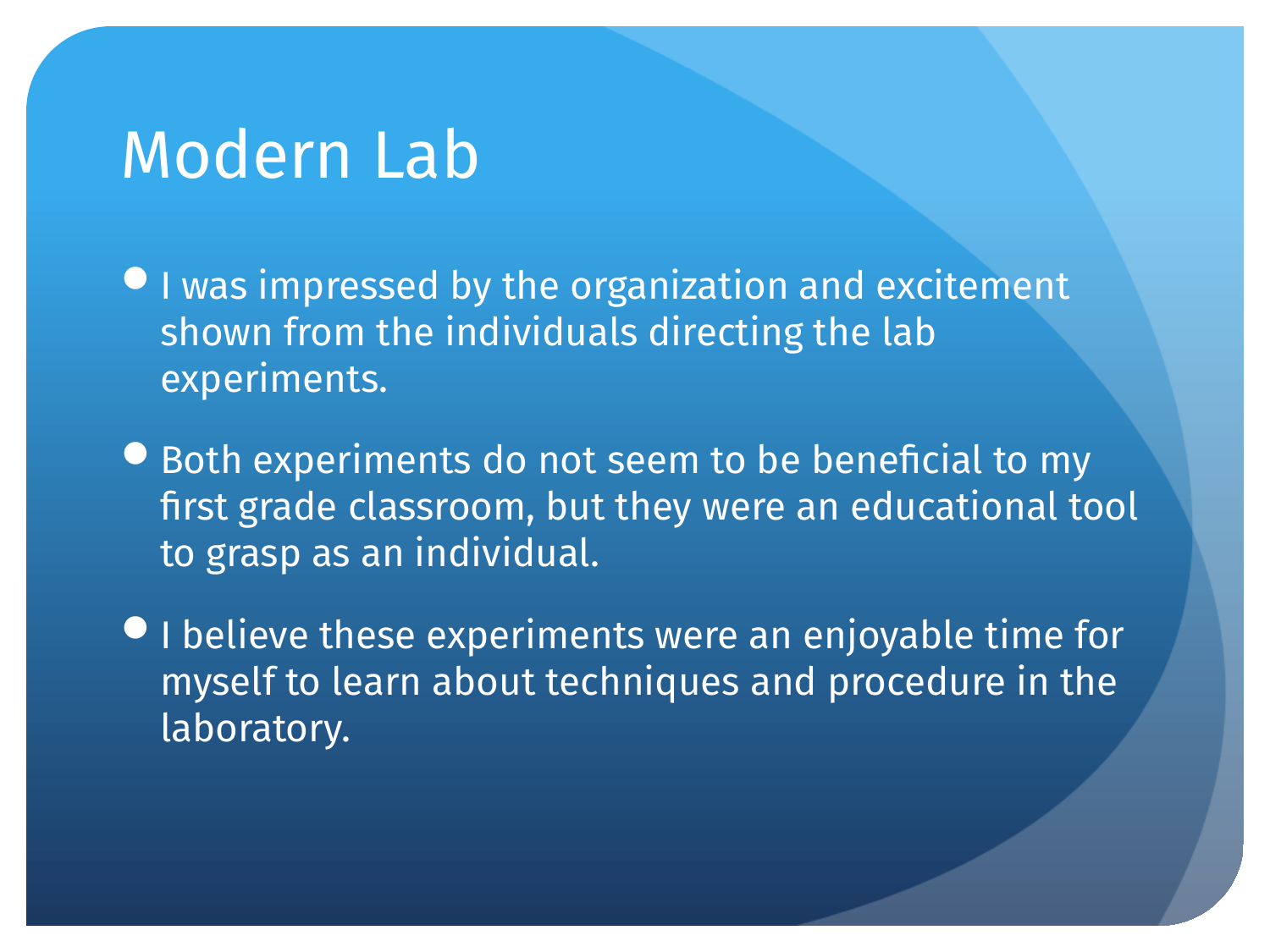

# Modern Lab
I was impressed by the organization and excitement shown from the individuals directing the lab experiments.
Both experiments do not seem to be beneficial to my first grade classroom, but they were an educational tool to grasp as an individual.
I believe these experiments were an enjoyable time for myself to learn about techniques and procedure in the laboratory.